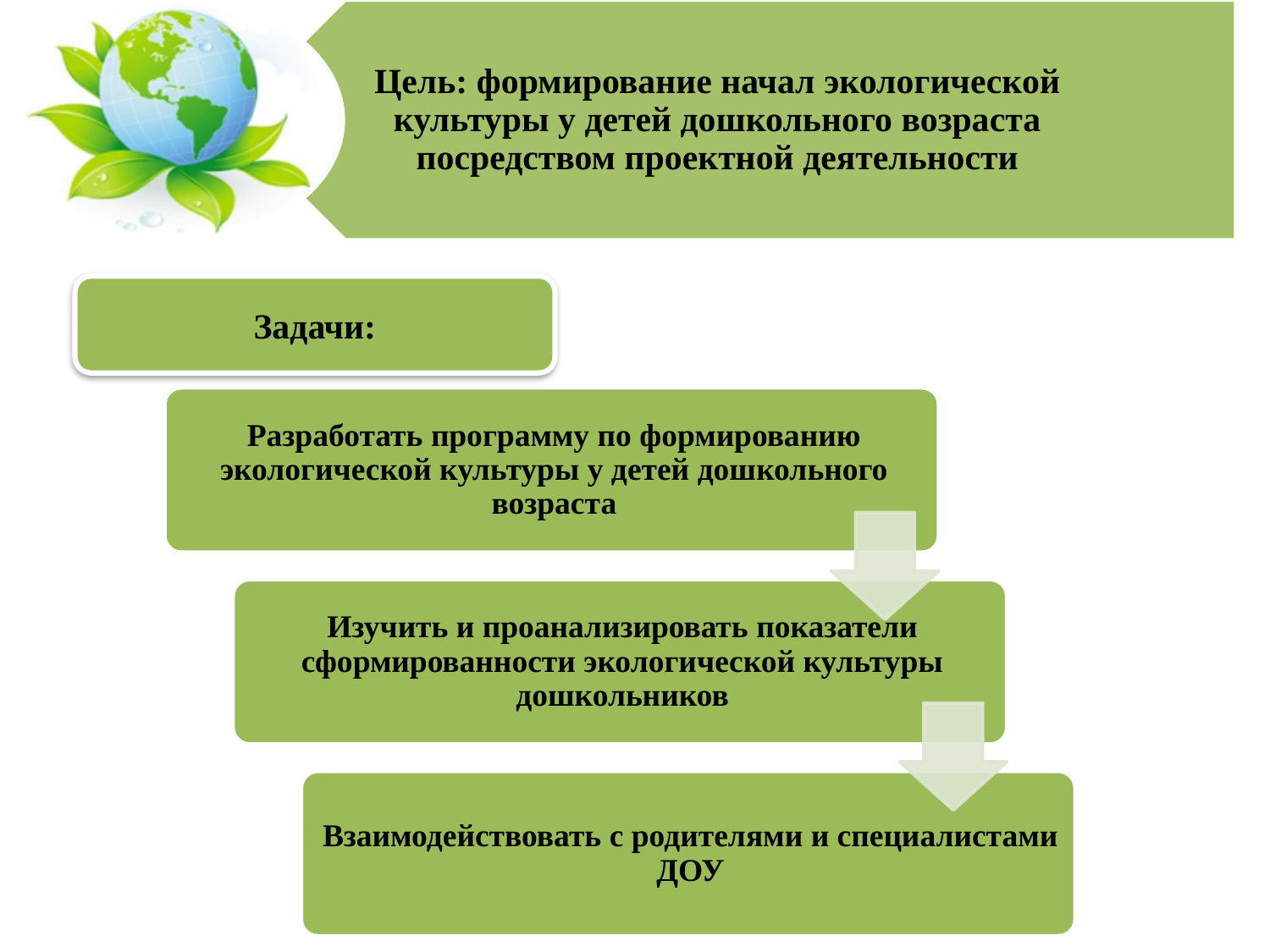

Цель: формирование начал экологической культуры у детей дошкольного возраста посредством проектной деятельности
Задачи:
Разработать программу по формированию экологической культуры у детей дошкольного возраста
Изучить и проанализировать показатели сформированности экологической культуры дошкольников
Взаимодействовать с родителями и специалистами ДОУ